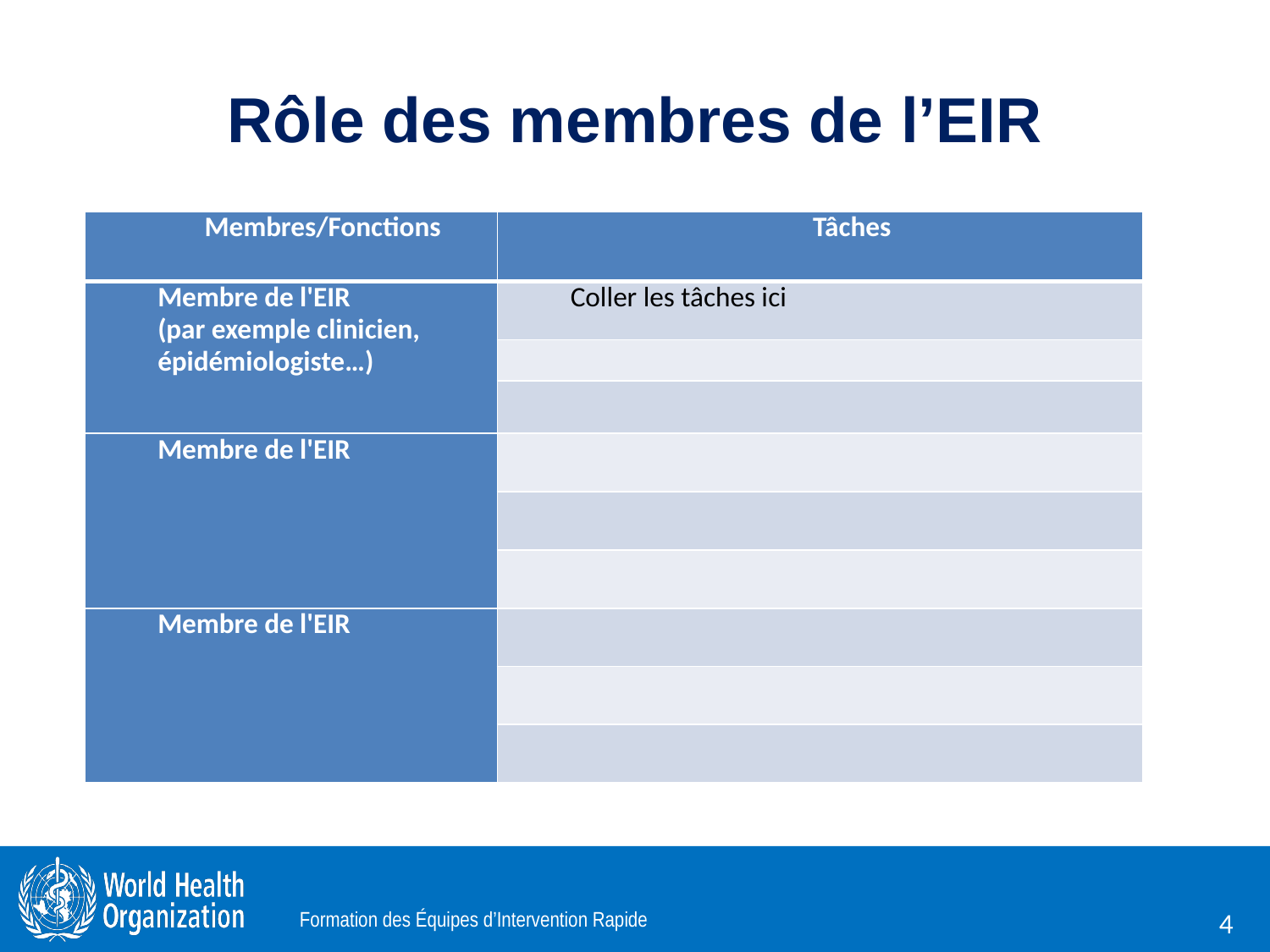

# Rôle des membres de l’EIR
| Membres/Fonctions | Tâches |
| --- | --- |
| Membre de l'EIR (par exemple clinicien, épidémiologiste…) | Coller les tâches ici |
|  |  |
|  |  |
| Membre de l'EIR |  |
|  |  |
|  |  |
| Membre de l'EIR |  |
|  |  |
|  |  |